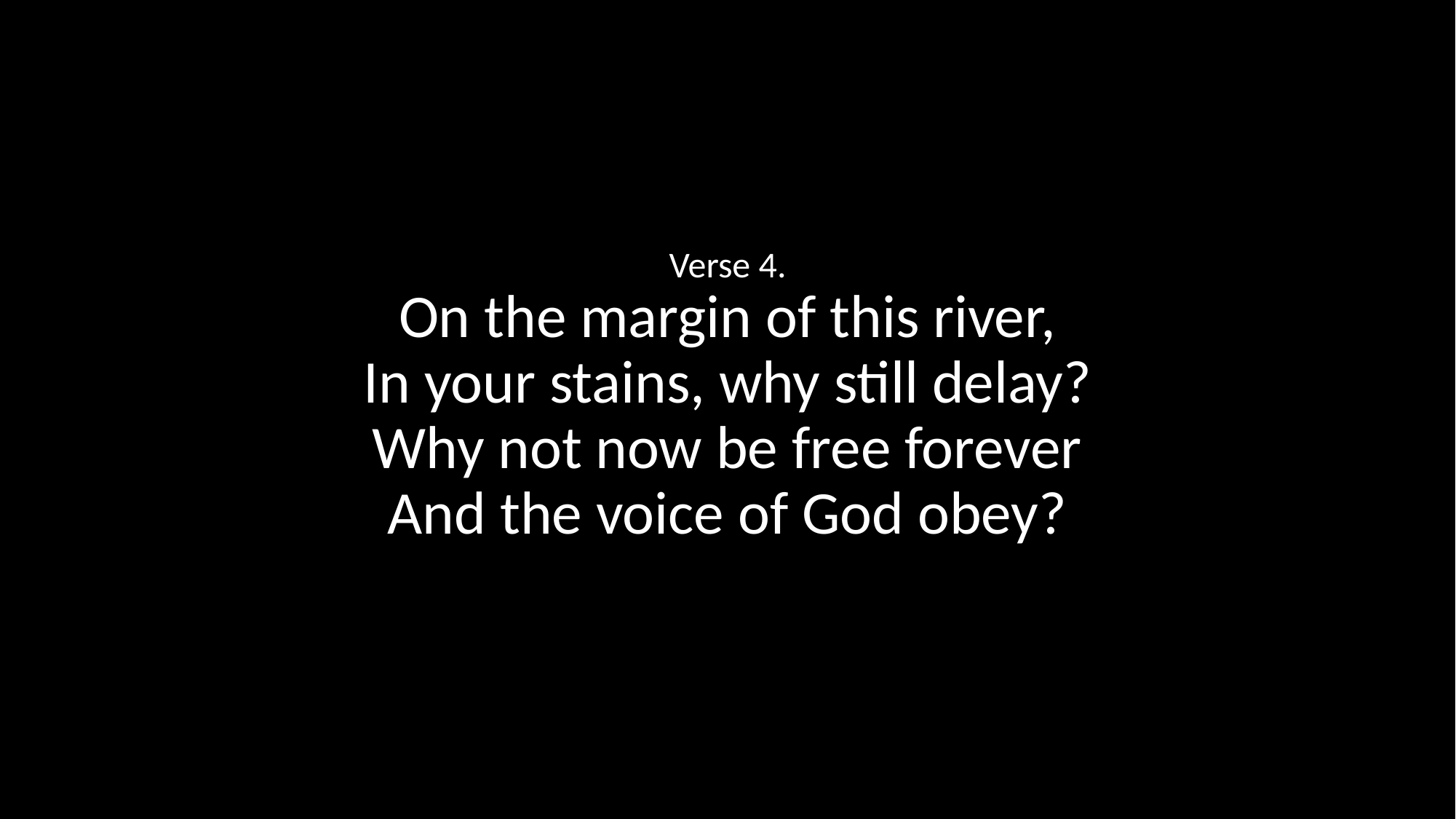

Verse 4.
On the margin of this river,
In your stains, why still delay?
Why not now be free forever
And the voice of God obey?